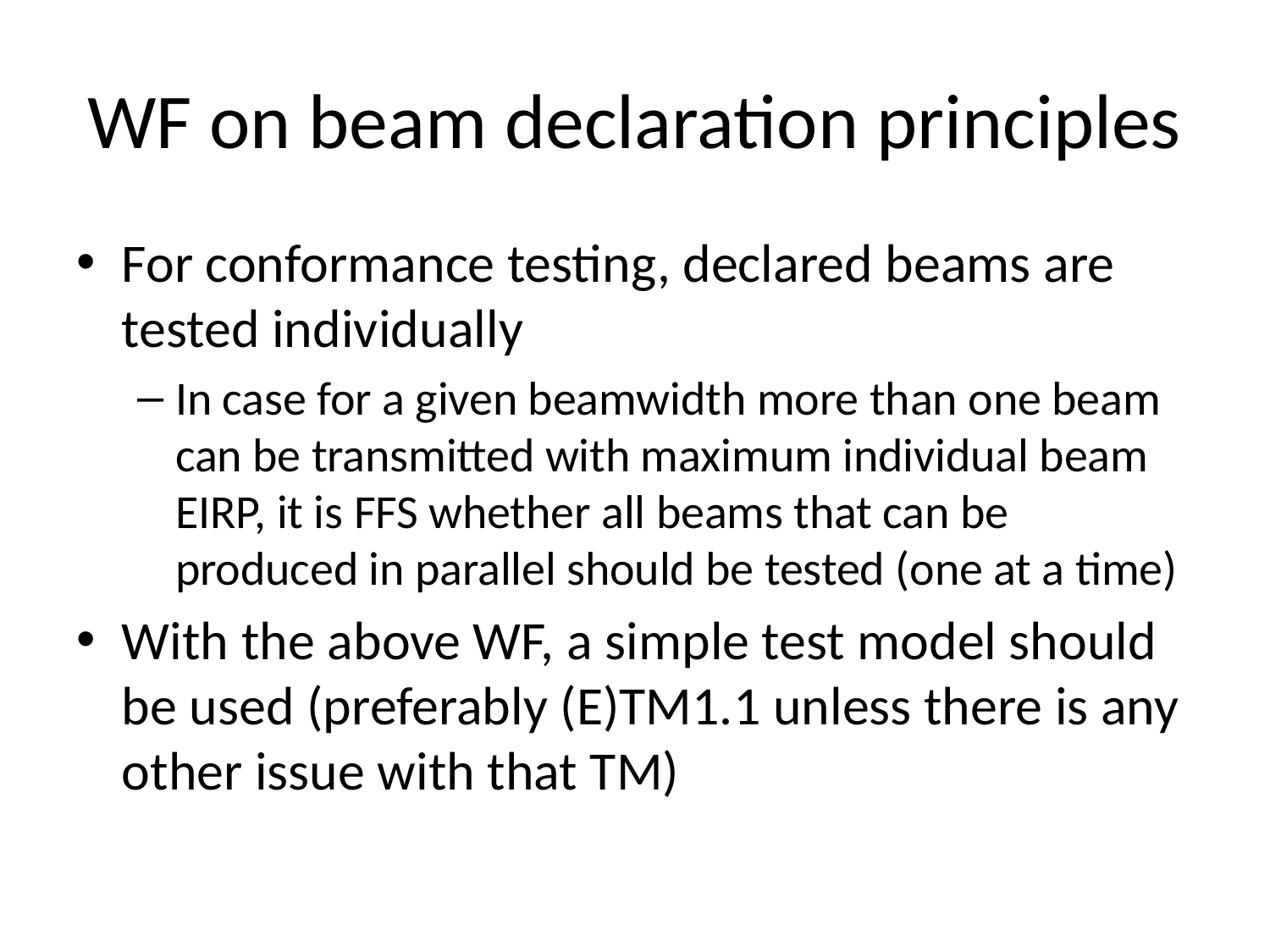

# WF on beam declaration principles
For conformance testing, declared beams are tested individually
In case for a given beamwidth more than one beam can be transmitted with maximum individual beam EIRP, it is FFS whether all beams that can be produced in parallel should be tested (one at a time)
With the above WF, a simple test model should be used (preferably (E)TM1.1 unless there is any other issue with that TM)